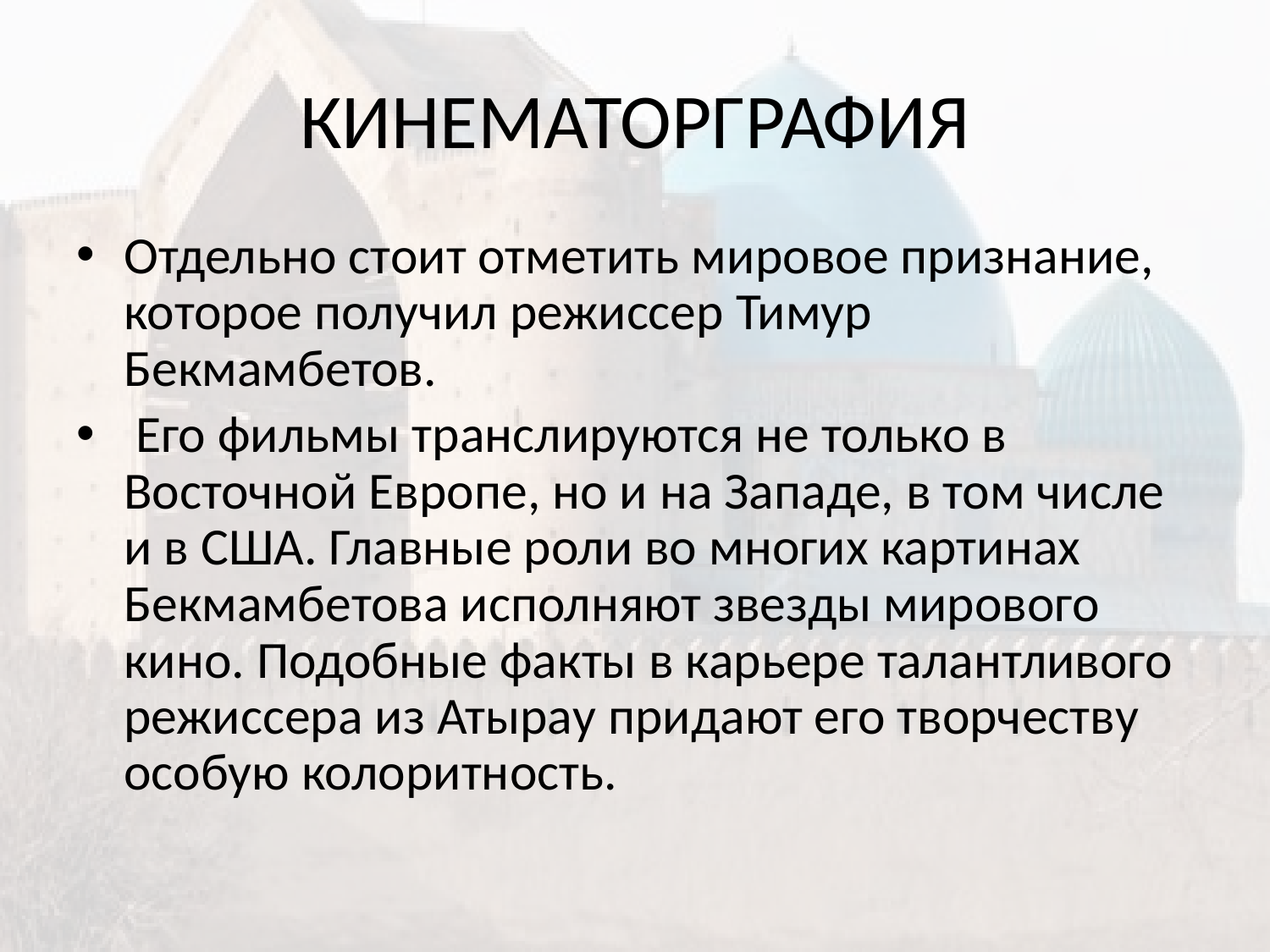

# КИНЕМАТОРГРАФИЯ
Отдельно стоит отметить мировое признание, которое получил режиссер Тимур Бекмамбетов.
 Его фильмы транслируются не только в Восточной Европе, но и на Западе, в том числе и в США. Главные роли во многих картинах Бекмамбетова исполняют звезды мирового кино. Подобные факты в карьере талантливого режиссера из Атырау придают его творчеству особую колоритность.